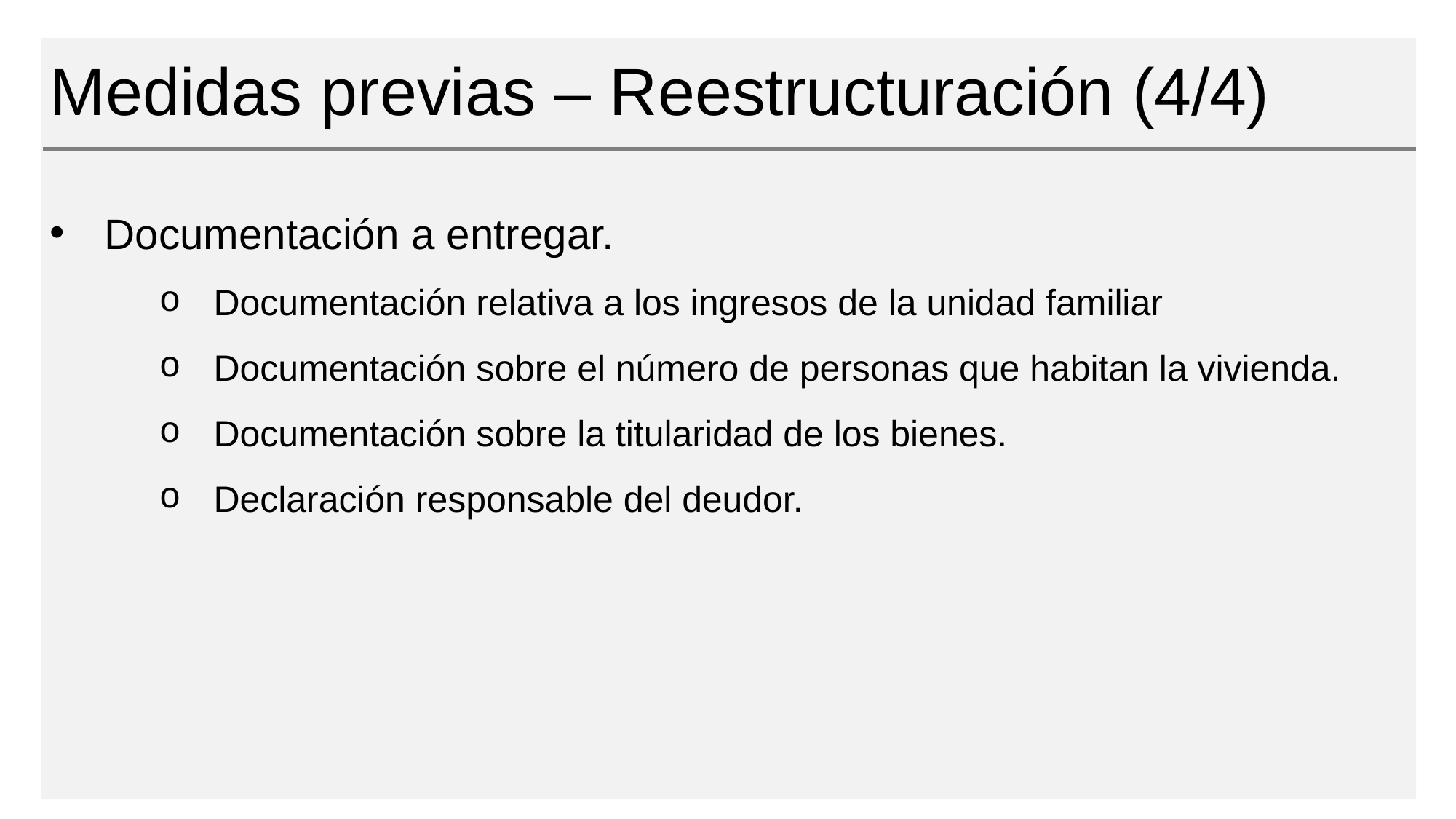

# Medidas previas – Reestructuración (4/4)
Documentación a entregar.
Documentación relativa a los ingresos de la unidad familiar
Documentación sobre el número de personas que habitan la vivienda.
Documentación sobre la titularidad de los bienes.
Declaración responsable del deudor.